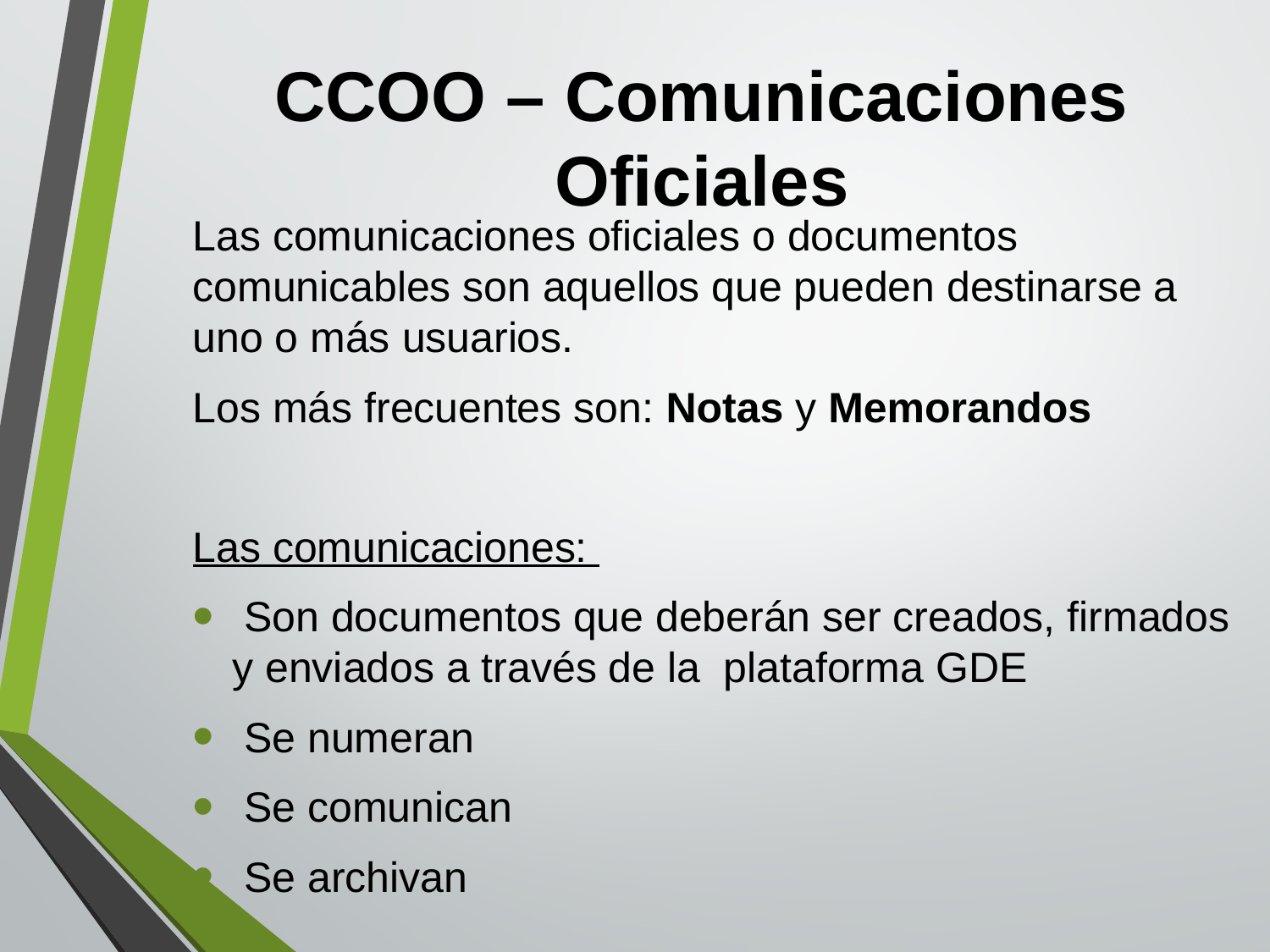

# CCOO – Comunicaciones Oficiales
Las comunicaciones oficiales o documentos comunicables son aquellos que pueden destinarse a uno o más usuarios.
Los más frecuentes son: Notas y Memorandos

Las comunicaciones:
 Son documentos que deberán ser creados, firmados y enviados a través de la  plataforma GDE
 Se numeran
 Se comunican
 Se archivan